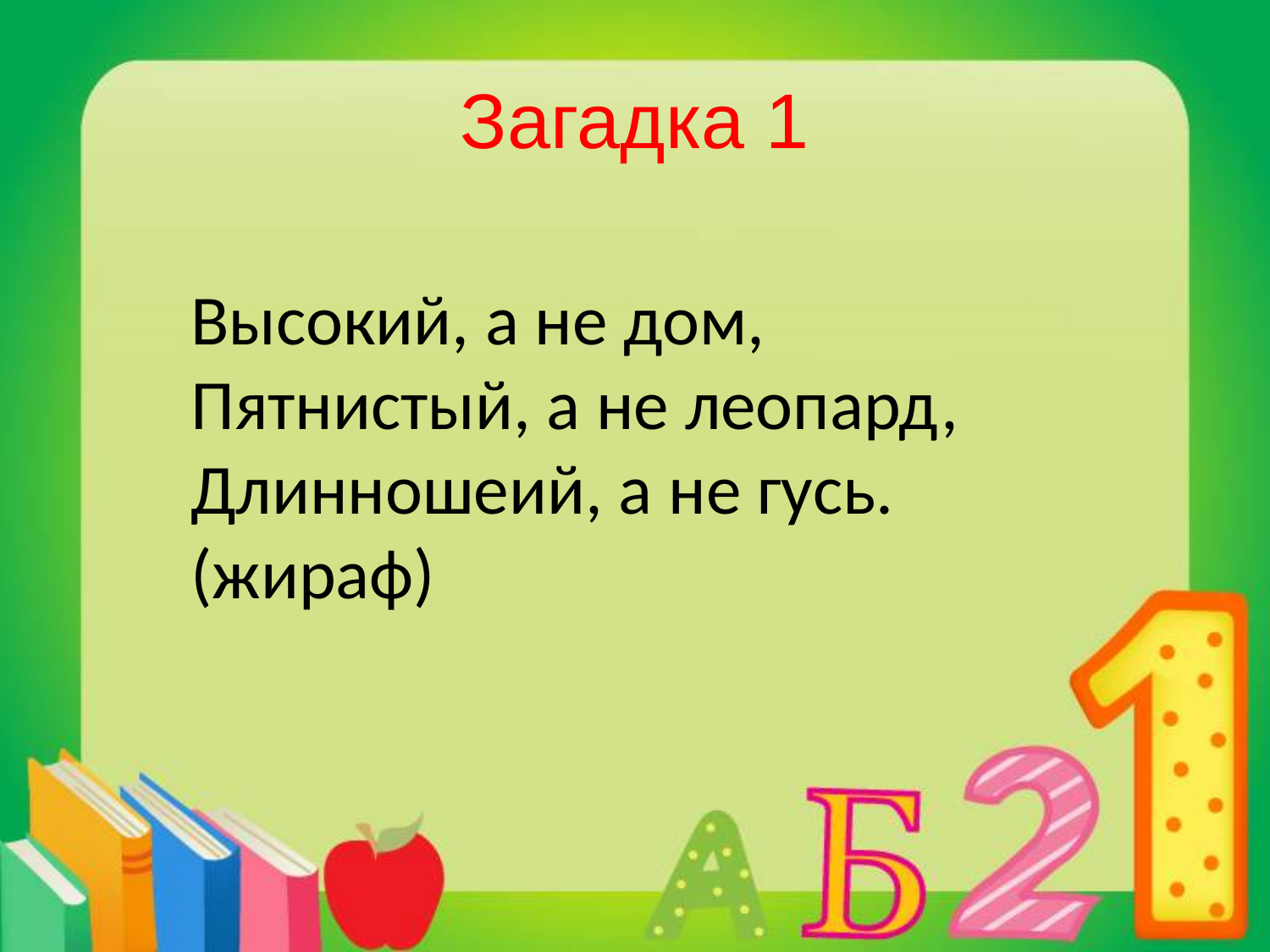

# Загадка 1
Высокий, а не дом,
Пятнистый, а не леопард,
Длинношеий, а не гусь. (жираф)